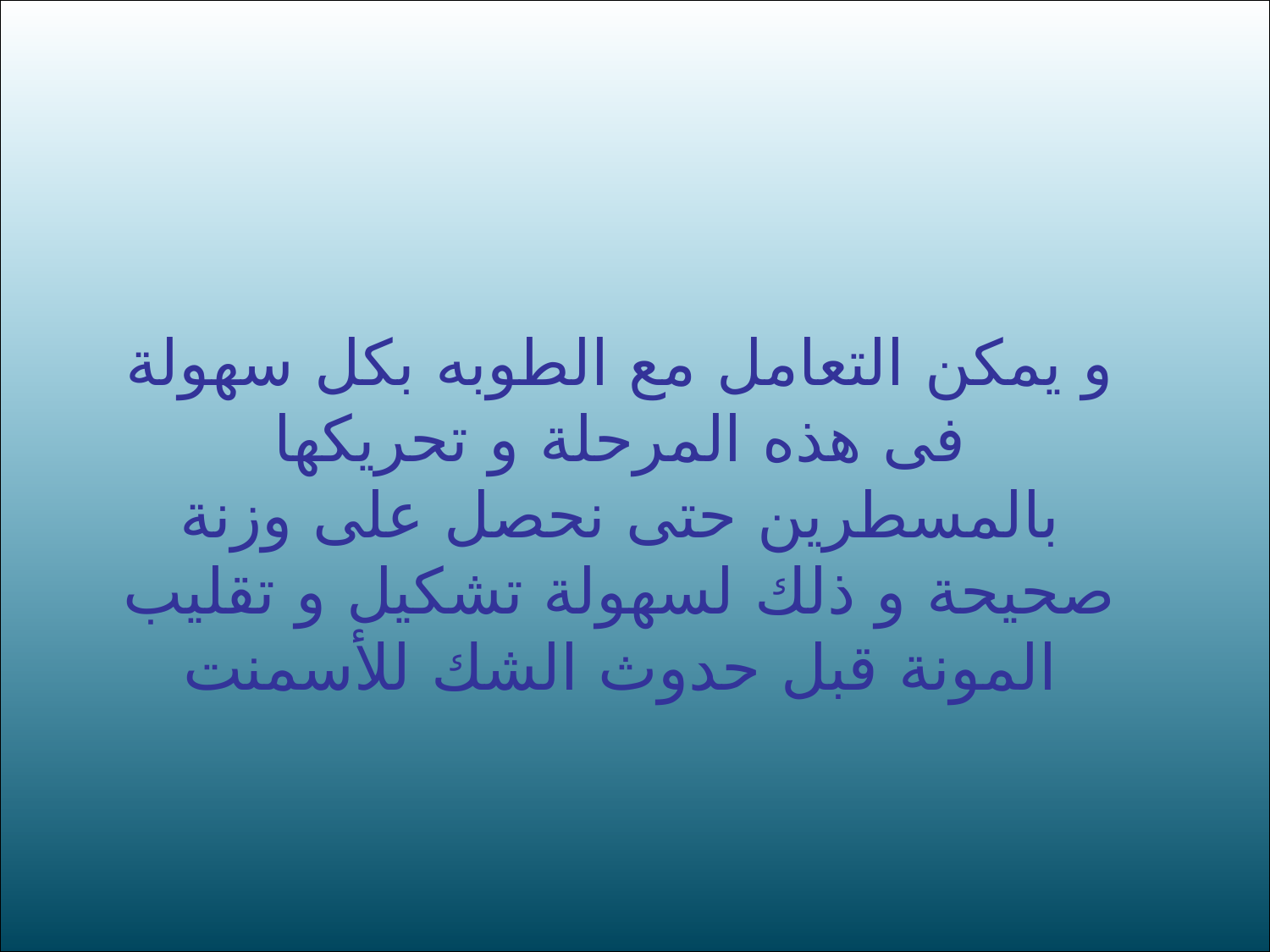

و يمكن التعامل مع الطوبه بكل سهولة فى هذه المرحلة و تحريكها بالمسطرين حتى نحصل على وزنة صحيحة و ذلك لسهولة تشكيل و تقليب المونة قبل حدوث الشك للأسمنت